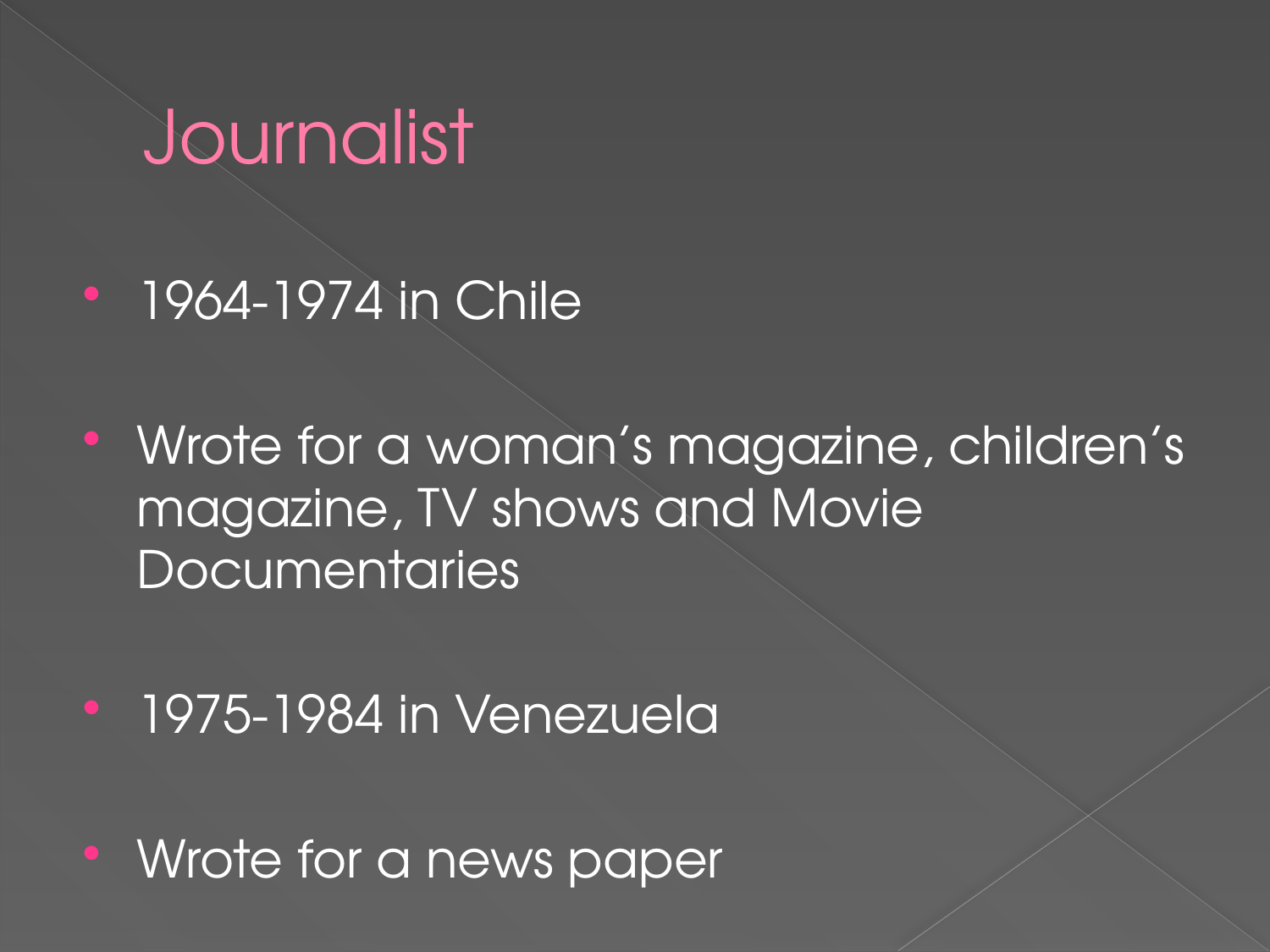

# Journalist
1964-1974 in Chile

Wrote for a woman’s magazine, children’s magazine, TV shows and Movie Documentaries

1975-1984 in Venezuela

Wrote for a news paper